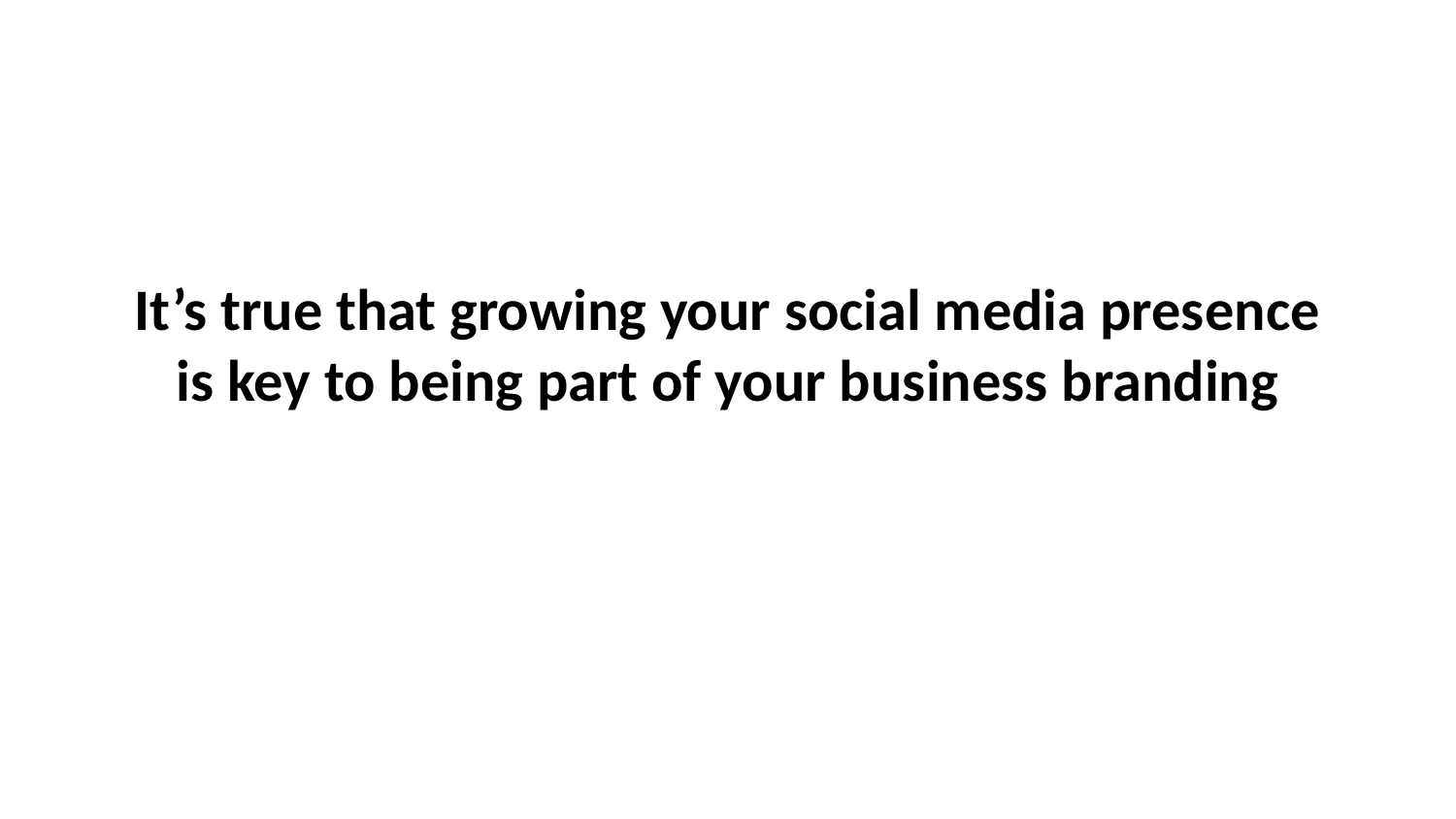

# It’s true that growing your social media presence is key to being part of your business branding